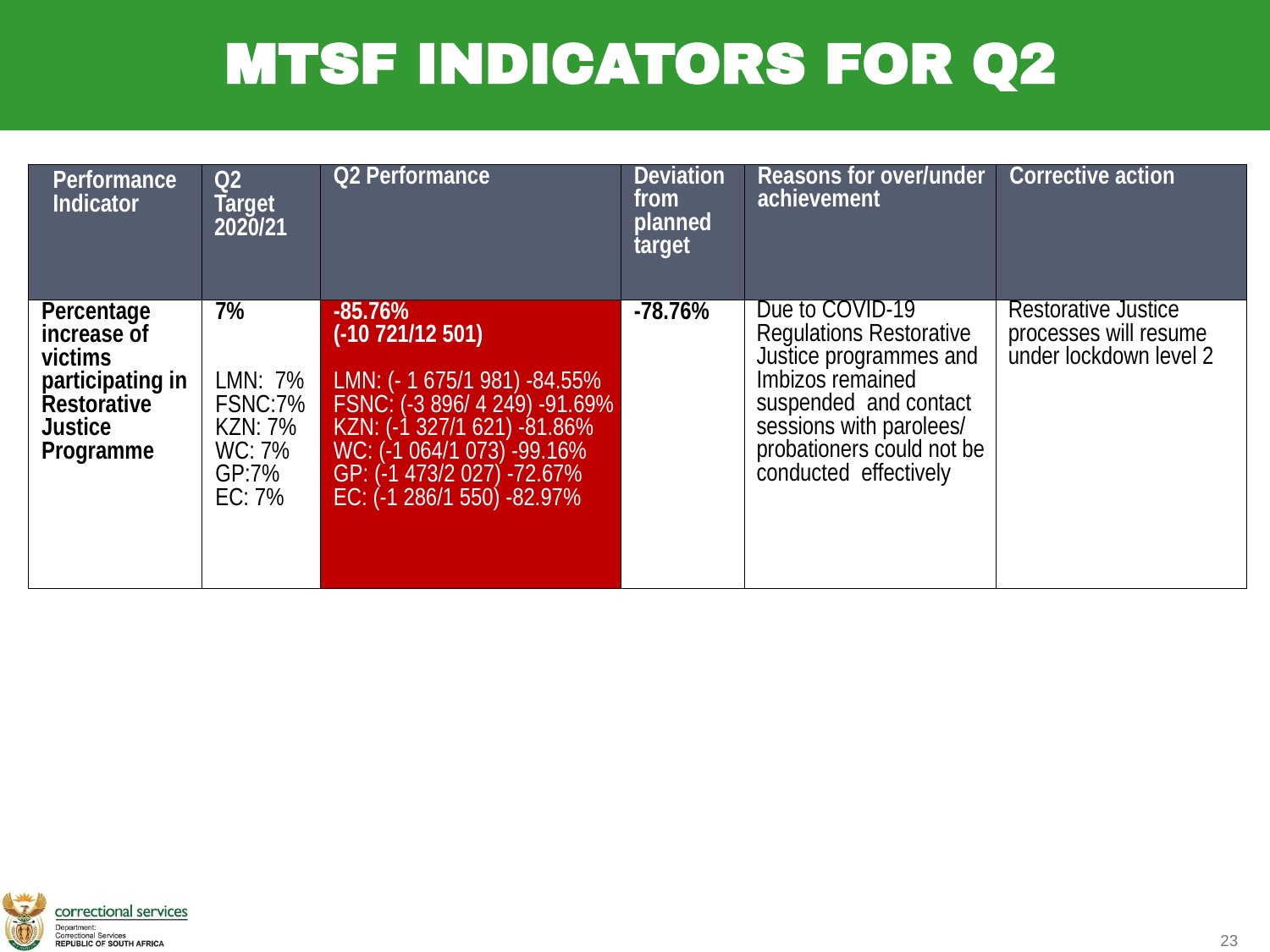

MTSF INDICATORS FOR Q2
| Performance Indicator | Q2 Target 2020/21 | Q2 Performance | Deviation from planned target | Reasons for over/under achievement | Corrective action |
| --- | --- | --- | --- | --- | --- |
| Percentage increase of victims participating in Restorative Justice Programme | 7% LMN: 7% FSNC:7% KZN: 7% WC: 7% GP:7% EC: 7% | -85.76% (-10 721/12 501) LMN: (- 1 675/1 981) -84.55% FSNC: (-3 896/ 4 249) -91.69% KZN: (-1 327/1 621) -81.86% WC: (-1 064/1 073) -99.16% GP: (-1 473/2 027) -72.67% EC: (-1 286/1 550) -82.97% | -78.76% | Due to COVID-19  Regulations Restorative Justice programmes and Imbizos remained suspended  and contact sessions with parolees/ probationers could not be conducted  effectively | Restorative Justice processes will resume under lockdown level 2 |